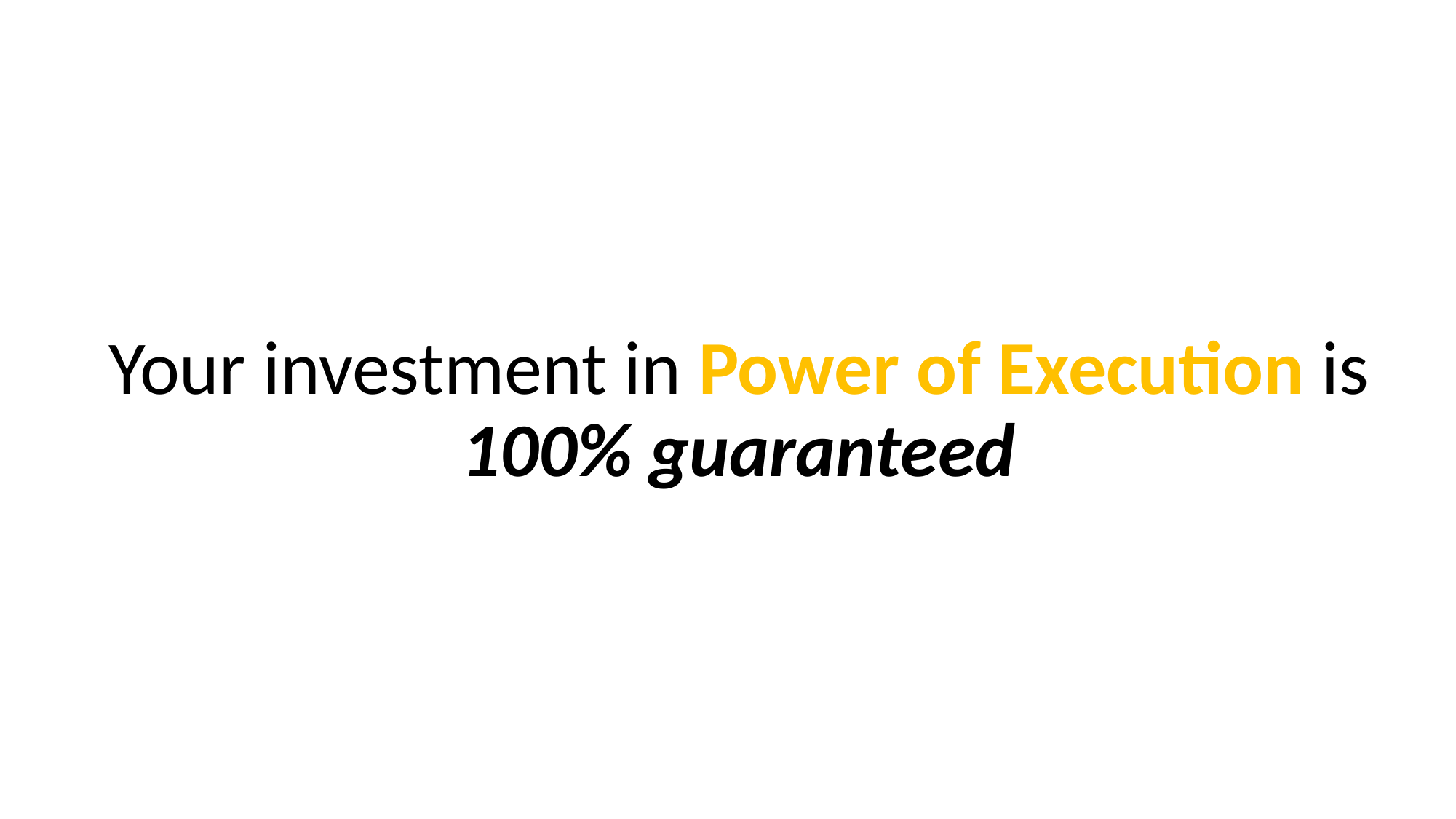

Your investment in Power of Execution is 100% guaranteed